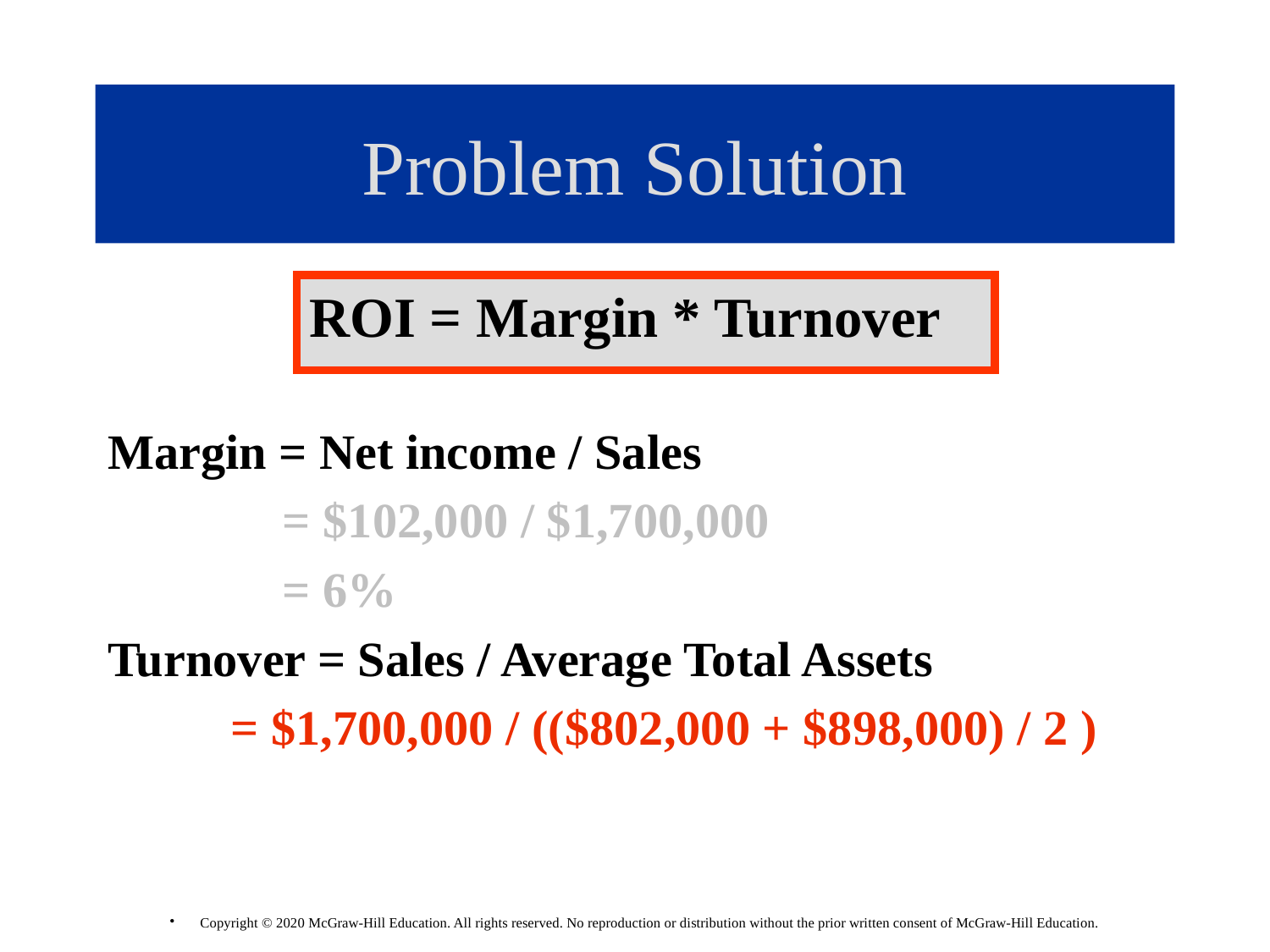

# Problem Solution

Margin = Net income / Sales
		= $102,000 / $1,700,000
		= 6%
Turnover = Sales / Average Total Assets
          = $1,700,000 / (($802,000 + $898,000) / 2 )

ROI = Margin * Turnover